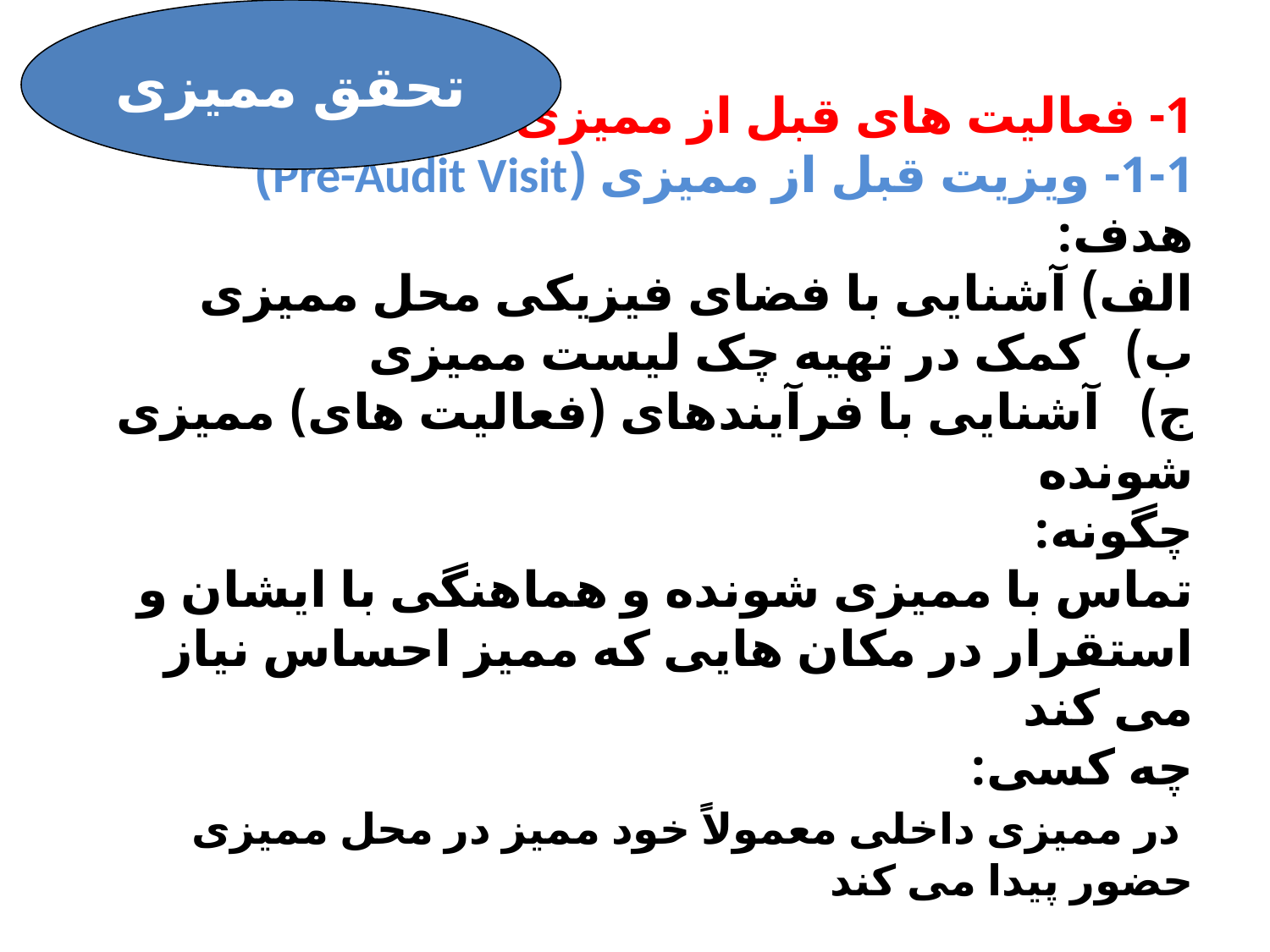

تحقق ممیزی
# 1- فعالیت های قبل از ممیزی (Pre-Audit Activities) 1-1- ویزیت قبل از ممیزی (Pre-Audit Visit) هدف: الف) آشنایی با فضای فیزیکی محل ممیزی ب)   کمک در تهیه چک لیست ممیزی ج)   آشنایی با فرآیندهای (فعالیت های) ممیزی شونده چگونه: تماس با ممیزی شونده و هماهنگی با ایشان و استقرار در مکان هایی که ممیز احساس نیاز می کند چه کسی: در ممیزی داخلی معمولاً خود ممیز در محل ممیزی حضور پیدا می کند